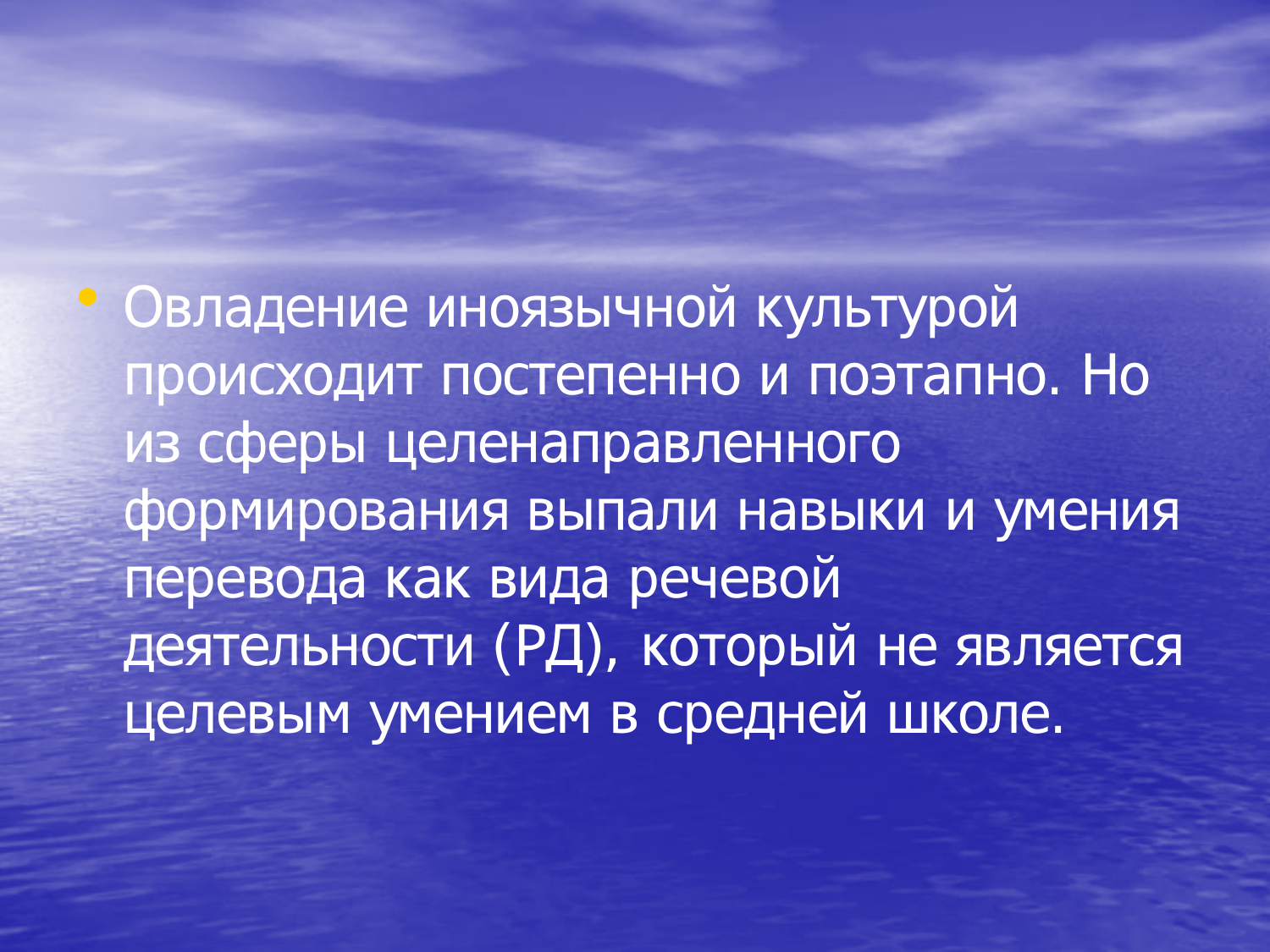

#
Овладение иноязычной культурой происходит постепенно и поэтапно. Но из сферы целенаправленного формирования выпали навыки и умения перевода как вида речевой деятельности (РД), который не является целевым умением в средней школе.